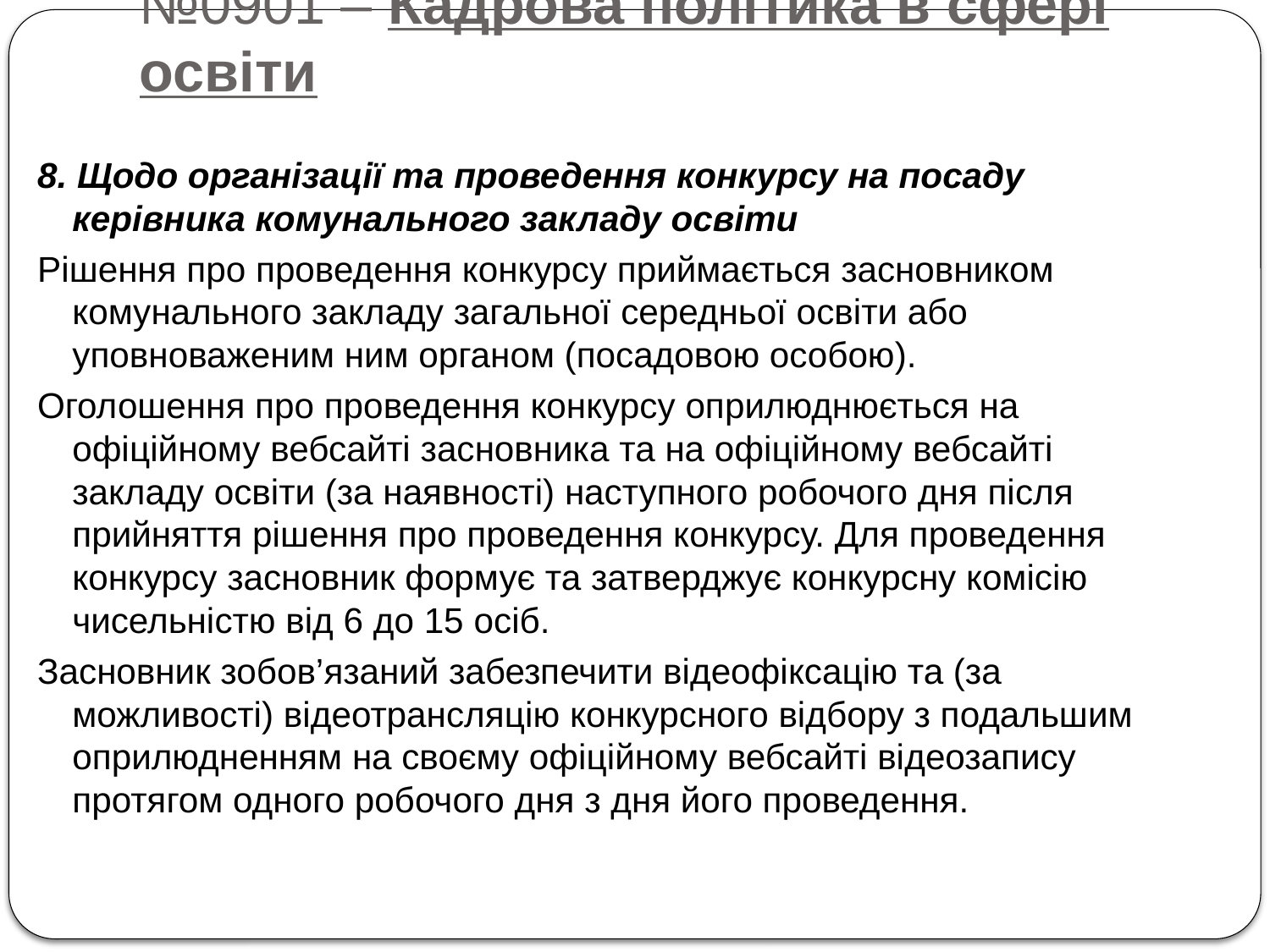

# №0901 – Кадрова політика в сфері освіти
8. Щодо організації та проведення конкурсу на посаду керівника комунального закладу освіти
Рішення про проведення конкурсу приймається засновником комунального закладу загальної середньої освіти або уповноваженим ним органом (посадовою особою).
Оголошення про проведення конкурсу оприлюднюється на офіційному вебсайті засновника та на офіційному вебсайті закладу освіти (за наявності) наступного робочого дня після прийняття рішення про проведення конкурсу. Для проведення конкурсу засновник формує та затверджує конкурсну комісію чисельністю від 6 до 15 осіб.
Засновник зобов’язаний забезпечити відеофіксацію та (за можливості) відеотрансляцію конкурсного відбору з подальшим оприлюдненням на своєму офіційному вебсайті відеозапису протягом одного робочого дня з дня його проведення.